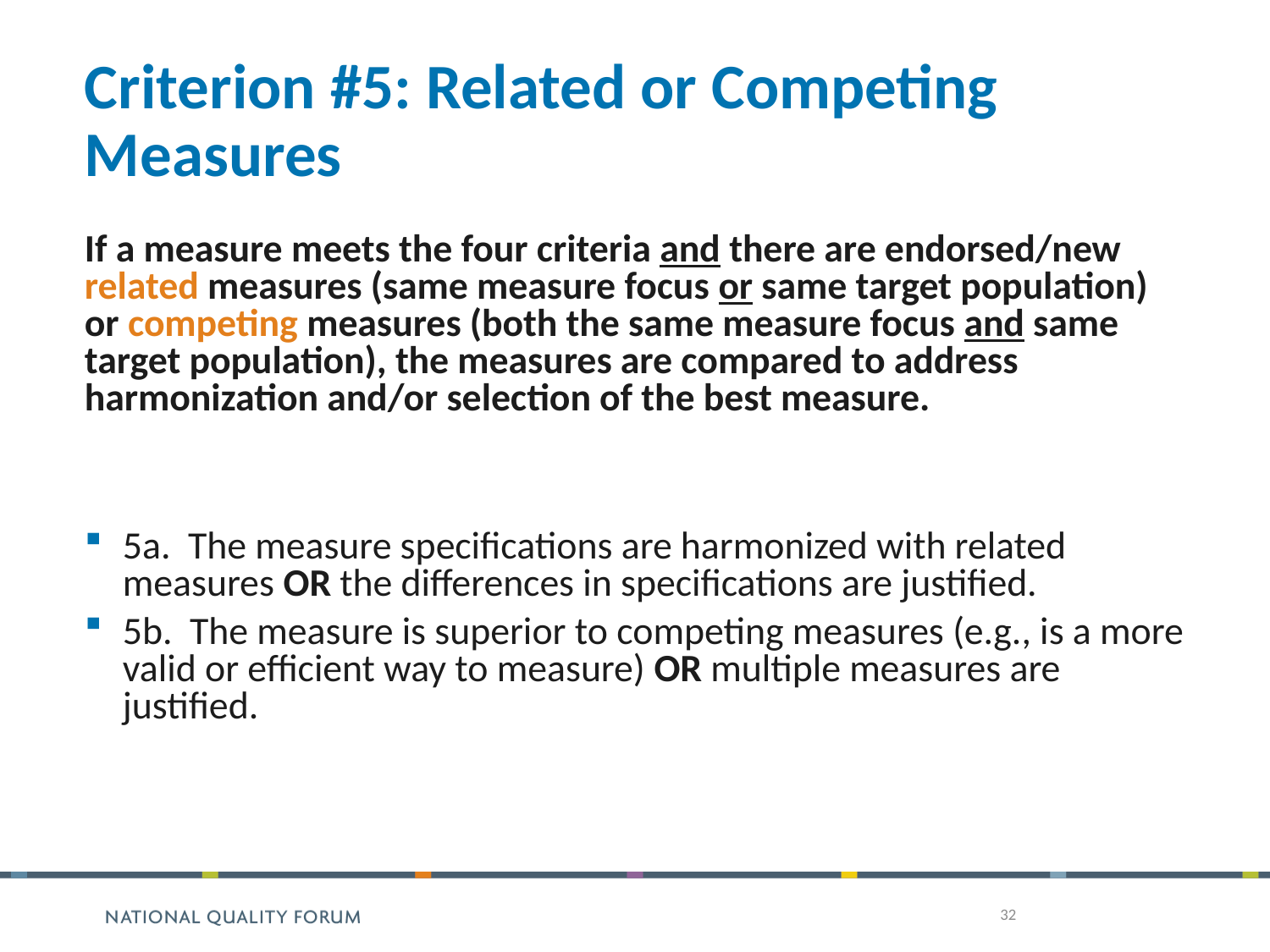

# Criterion #5: Related or Competing Measures

5a.  The measure specifications are harmonized with related measures OR the differences in specifications are justified.
5b.  The measure is superior to competing measures (e.g., is a more valid or efficient way to measure) OR multiple measures are justified.
If a measure meets the four criteria and there are endorsed/new related measures (same measure focus or same target population) or competing measures (both the same measure focus and same target population), the measures are compared to address harmonization and/or selection of the best measure.

32